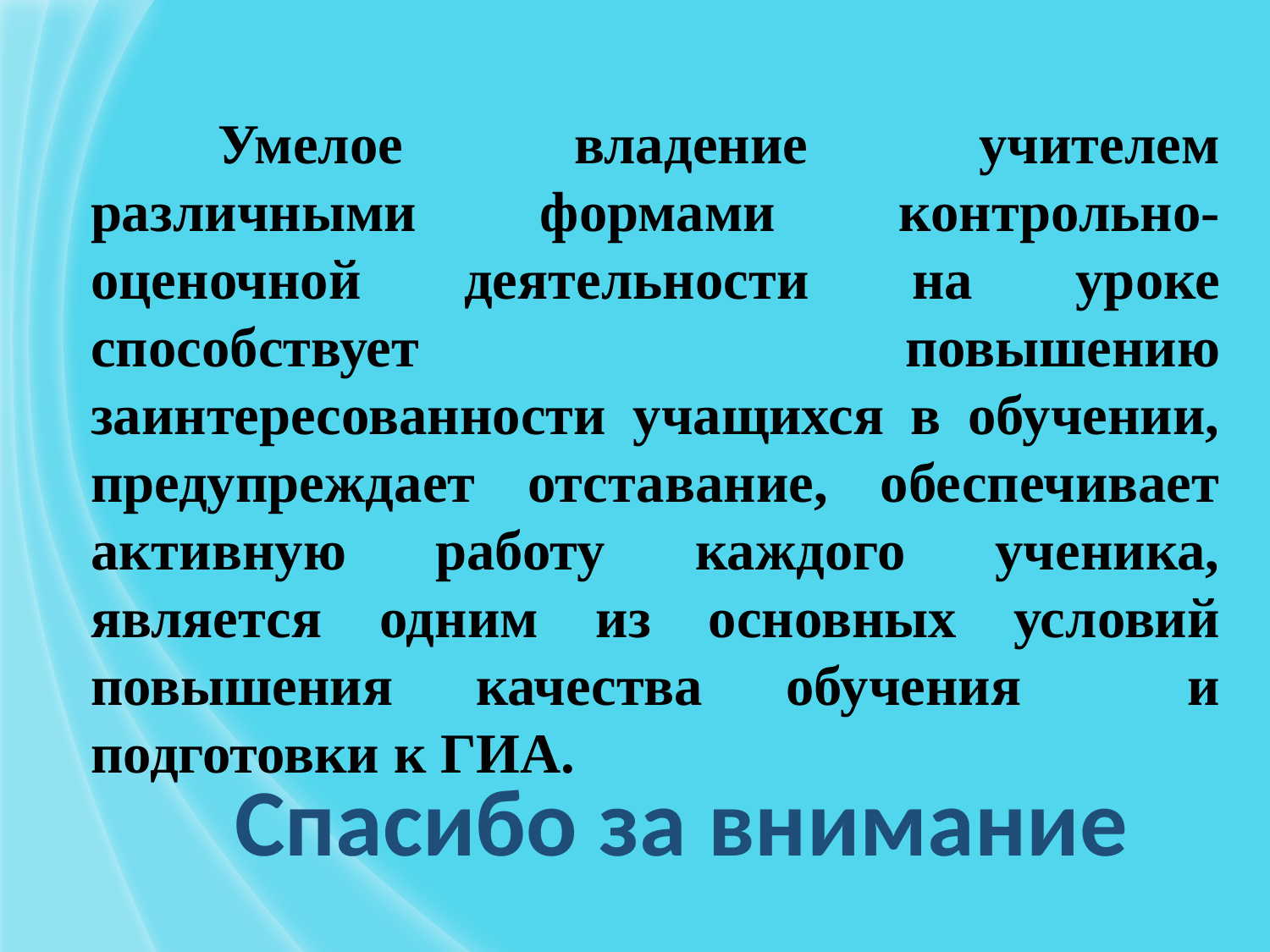

Умелое владение учителем различными формами контрольно- оценочной деятельности на уроке способствует повышению заинтересованности учащихся в обучении, предупреждает отставание, обеспечивает активную работу каждого ученика, является одним из основных условий повышения качества обучения  и подготовки к ГИА.
Спасибо за внимание